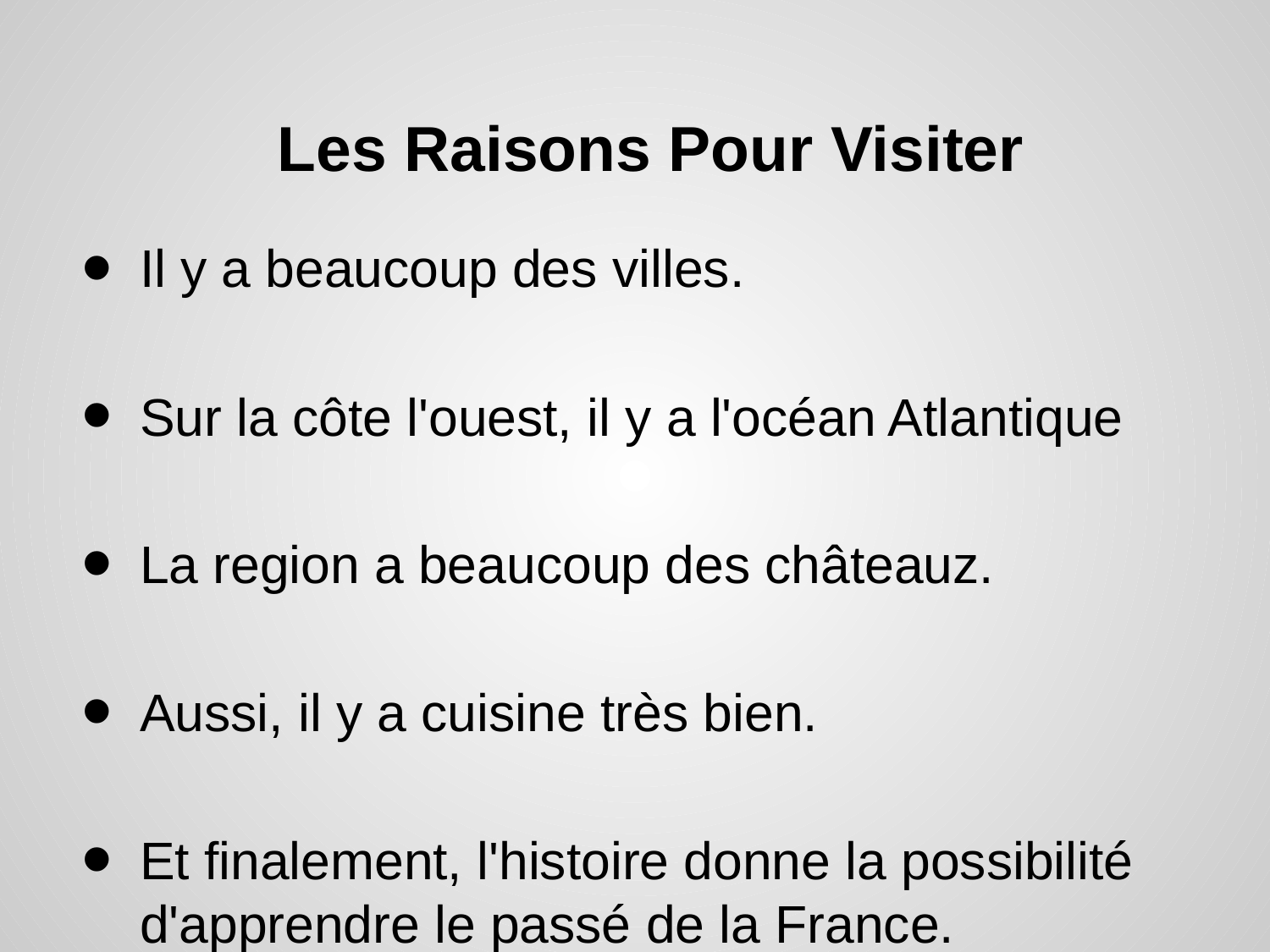

# Les Raisons Pour Visiter
Il y a beaucoup des villes.

Sur la côte l'ouest, il y a l'océan Atlantique

La region a beaucoup des châteauz.

Aussi, il y a cuisine très bien.

Et finalement, l'histoire donne la possibilité d'apprendre le passé de la France.